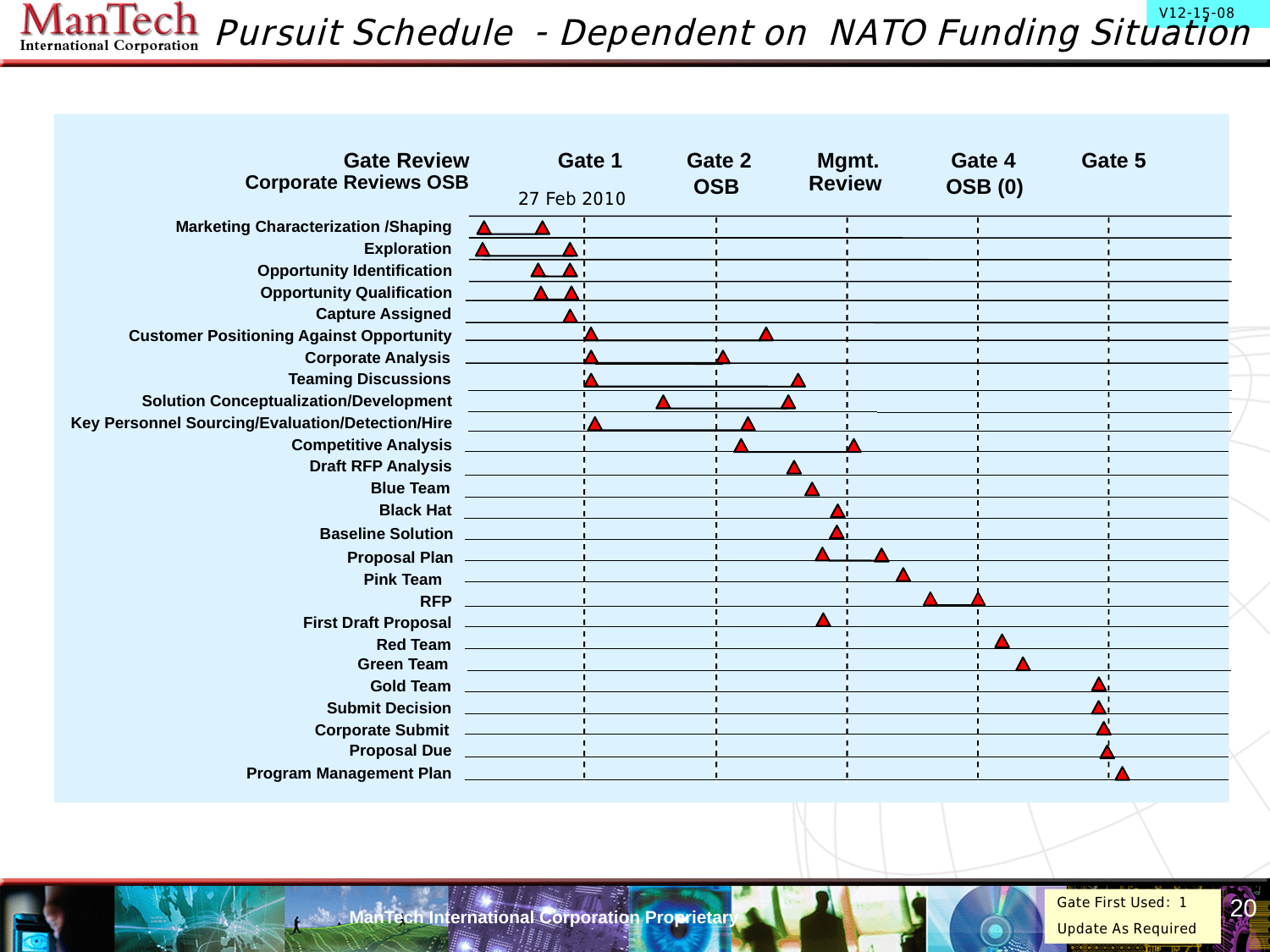

# Pursuit Schedule  - Dependent on  NATO Funding Situation

Gate Review
Gate 1
Gate 2
Mgmt. Review
Gate 4
Gate 5
Corporate Reviews OSB
OSB
OSB (0)
27 Feb 2010

Marketing Characterization /Shaping

Exploration

Opportunity Identification

Opportunity Qualification

Capture Assigned

Customer Positioning Against Opportunity

Corporate Analysis

Teaming Discussions

Solution Conceptualization/Development

Key Personnel Sourcing/Evaluation/Detection/Hire

Competitive Analysis

Draft RFP Analysis

Blue Team

Black Hat

Baseline Solution

Proposal Plan

Pink Team

RFP

First Draft Proposal

Red Team

Green Team

Gold Team

Submit Decision

Corporate Submit

Proposal Due

Program Management Plan

20
Gate First Used:  1
Update As Required